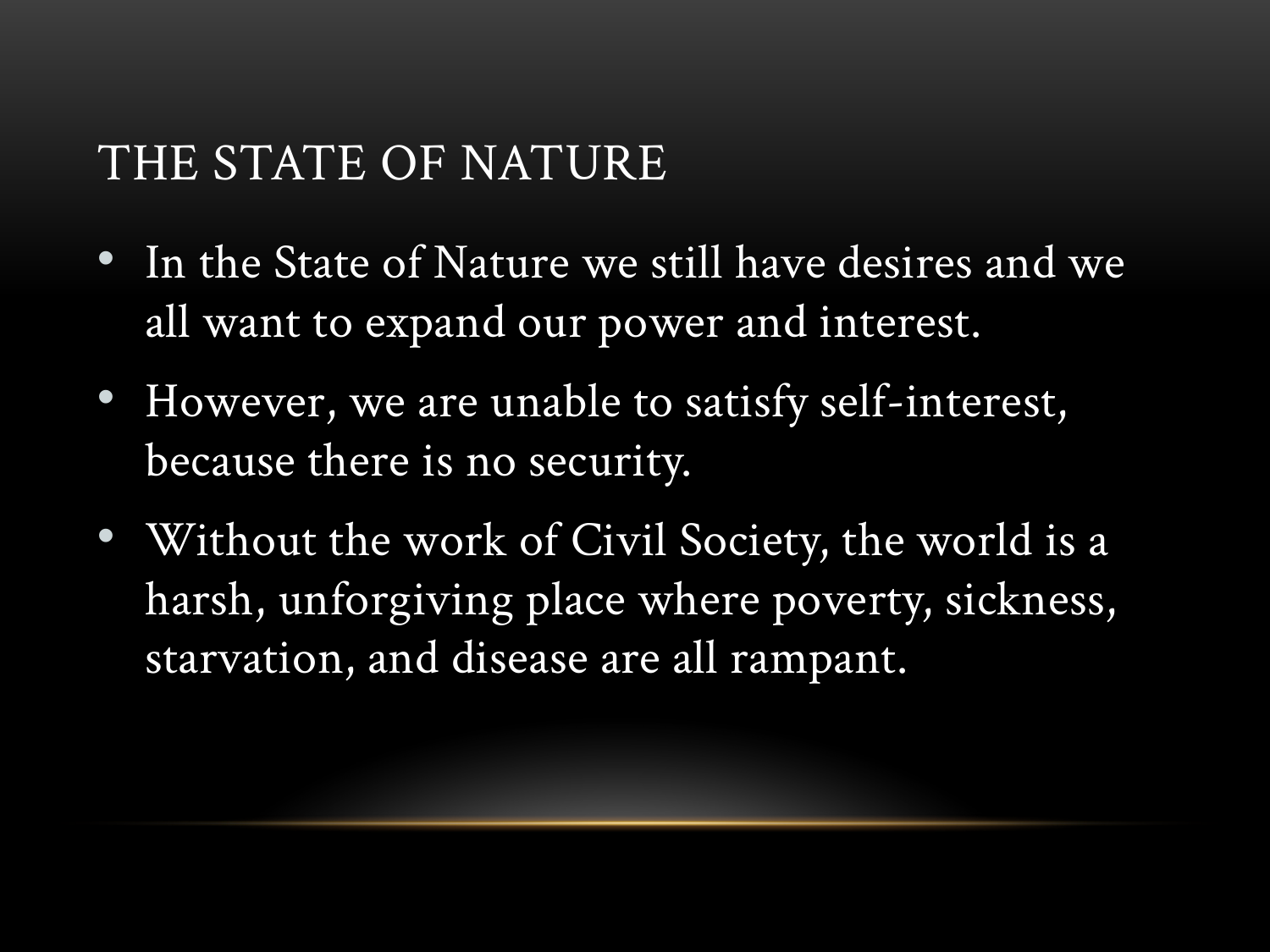

# The state of nature
In the State of Nature we still have desires and we all want to expand our power and interest.
However, we are unable to satisfy self-interest, because there is no security.
Without the work of Civil Society, the world is a harsh, unforgiving place where poverty, sickness, starvation, and disease are all rampant.